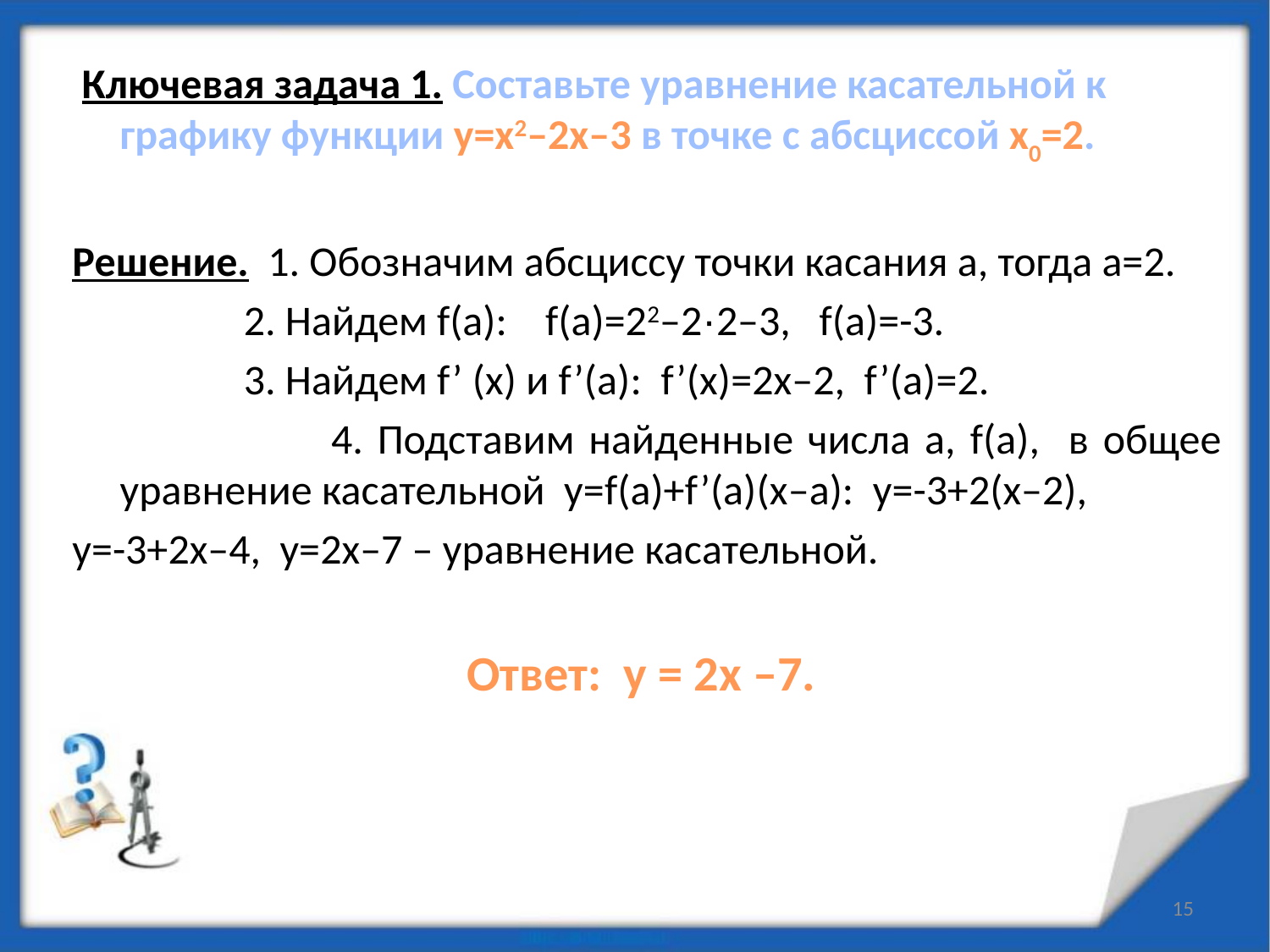

Ключевая задача 1. Составьте уравнение касательной к графику функции у=х2–2х–3 в точке с абсциссой х0=2.

Решение.  1. Обозначим абсциссу точки касания а, тогда а=2.
                  2. Найдем f(a):    f(a)=22–2·2–3,   f(a)=-3.
                  3. Найдем f’ (x) и f’(a):  f’(x)=2x–2,  f’(a)=2.
                  4. Подставим найденные числа а, f(a),  в общее уравнение касательной  у=f(a)+f’(a)(x–a):  у=-3+2(х–2),
у=-3+2х–4,  у=2х–7 – уравнение касательной.

Ответ:  у = 2х –7.

15